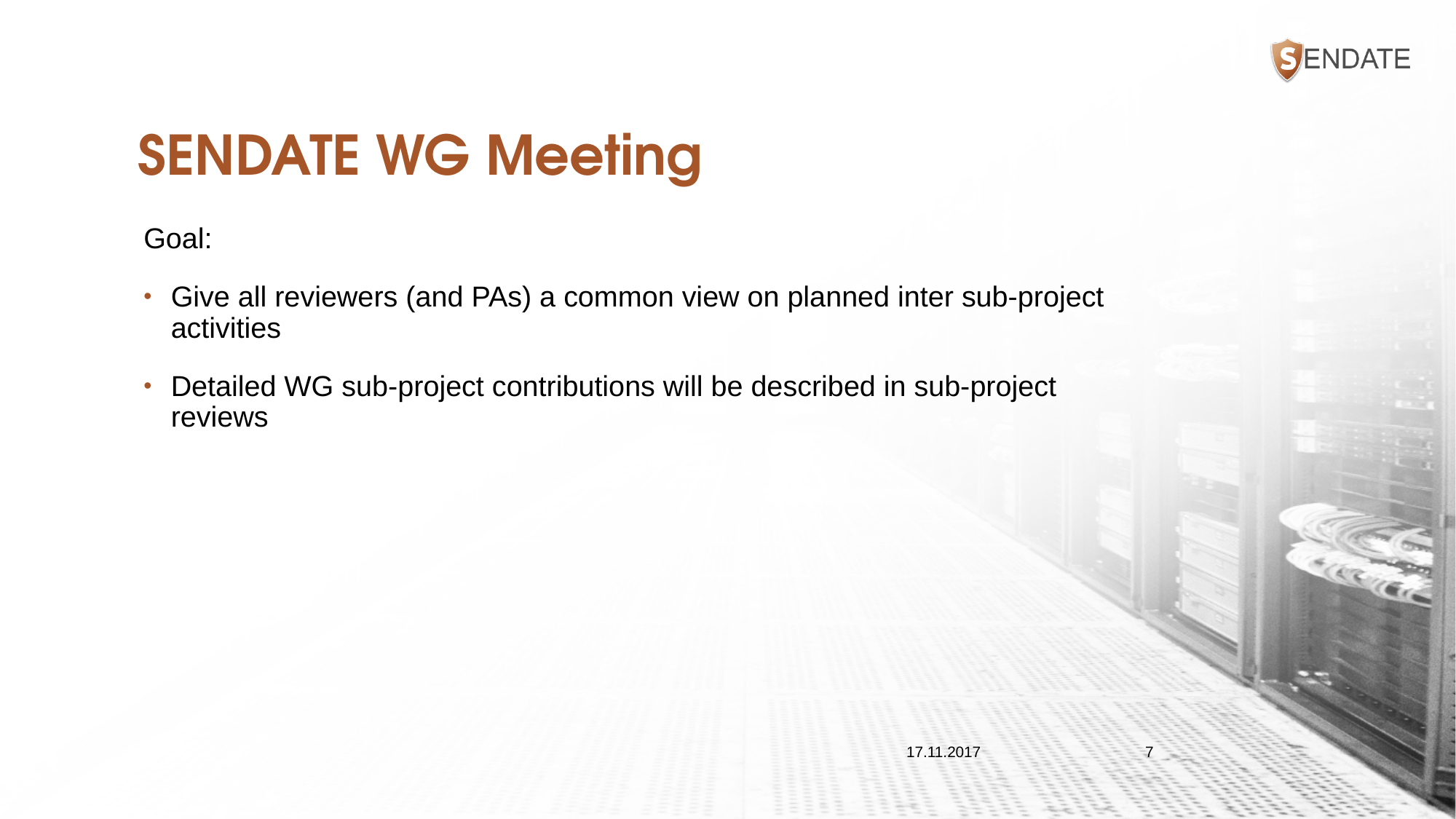

# SENDATE WG Meeting
Goal:
Give all reviewers (and PAs) a common view on planned inter sub-project activities
Detailed WG sub-project contributions will be described in sub-project reviews

17.11.2017
7